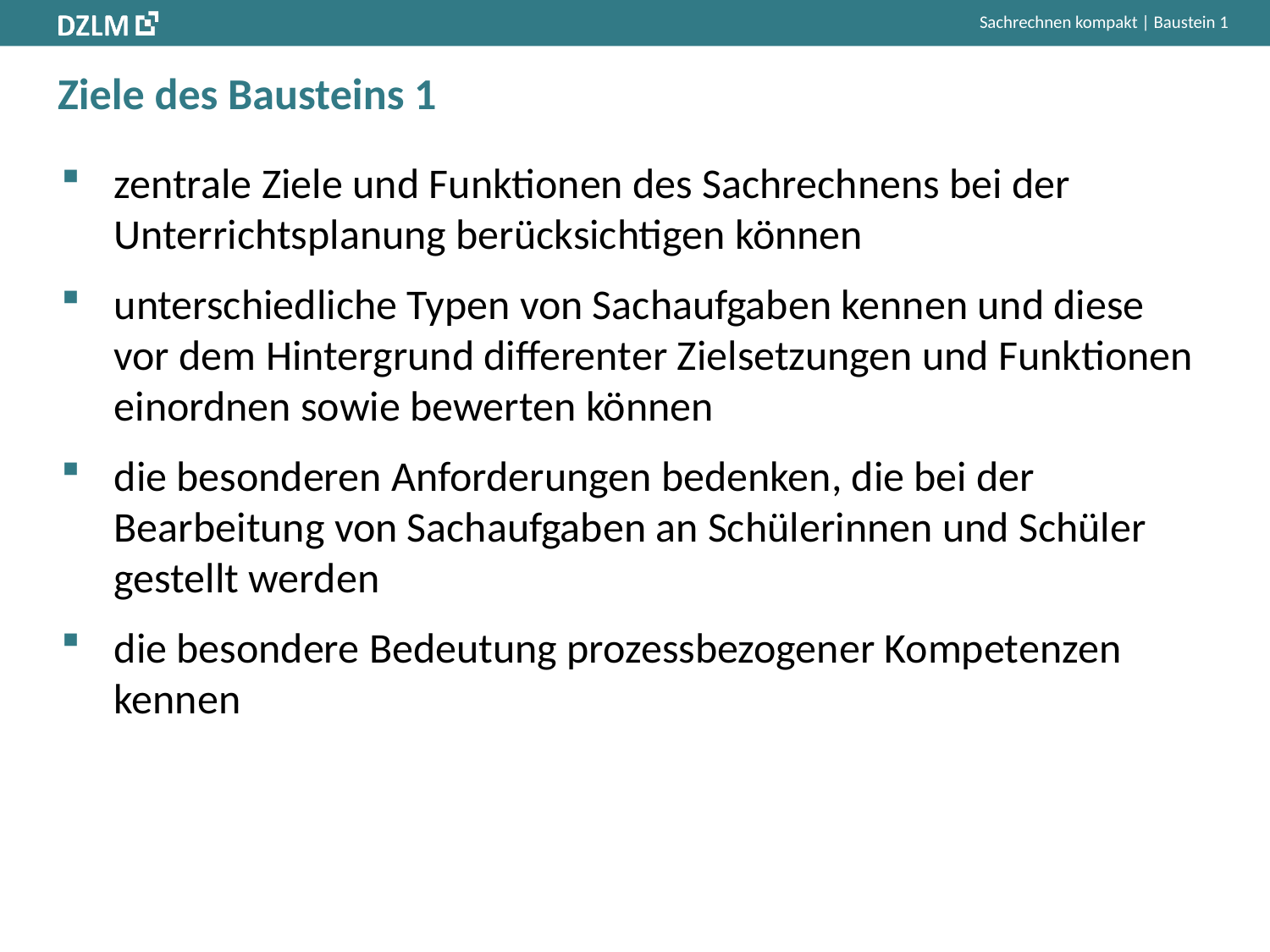

# Ziele des Bausteins 1
zentrale Ziele und Funktionen des Sachrechnens bei der Unterrichtsplanung berücksichtigen können
unterschiedliche Typen von Sachaufgaben kennen und diese vor dem Hintergrund differenter Zielsetzungen und Funktionen einordnen sowie bewerten können
die besonderen Anforderungen bedenken, die bei der Bearbeitung von Sachaufgaben an Schülerinnen und Schüler gestellt werden
die besondere Bedeutung prozessbezogener Kompetenzen kennen